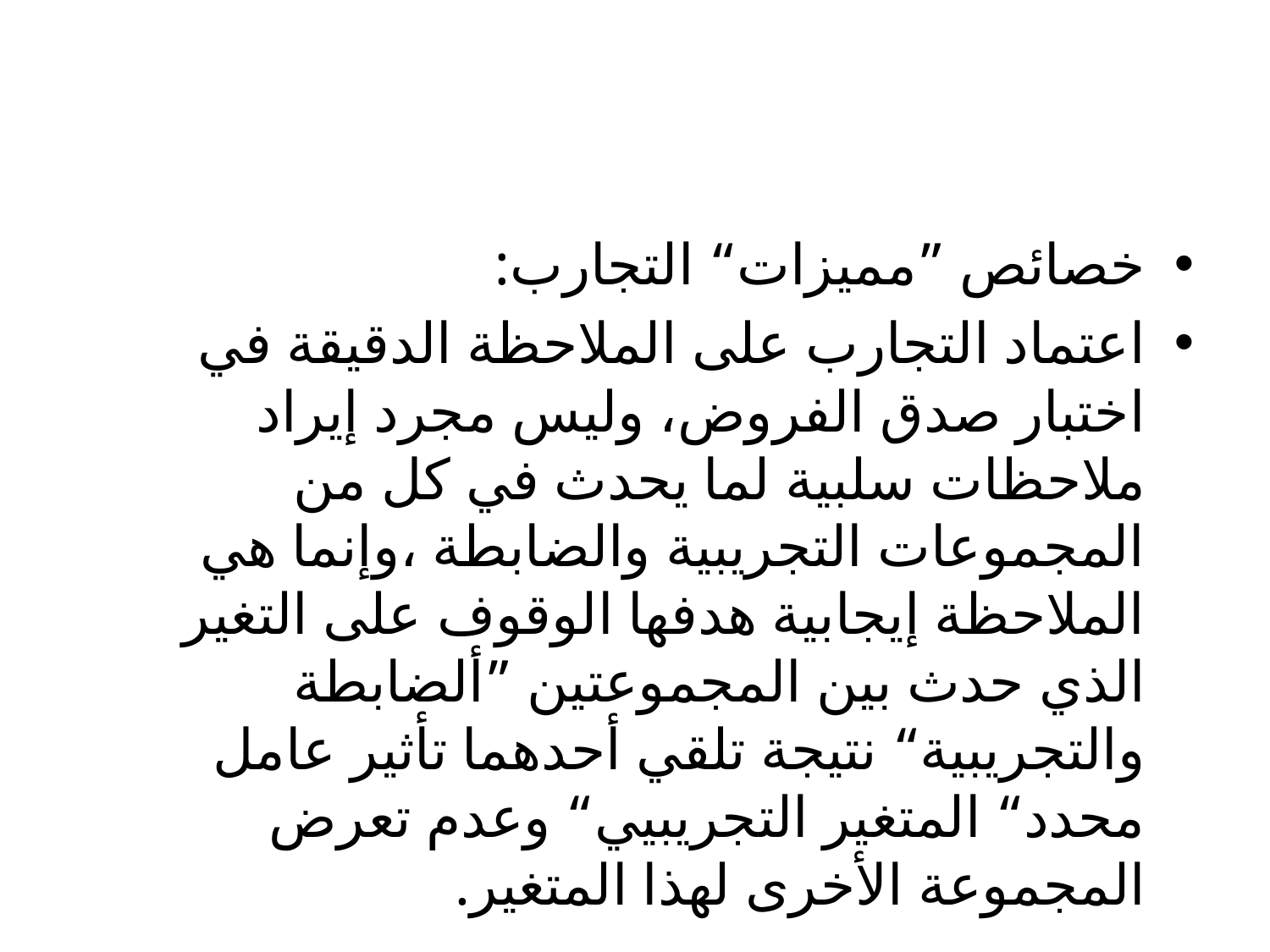

#
خصائص ”مميزات“ التجارب:
اعتماد التجارب على الملاحظة الدقيقة في اختبار صدق الفروض، وليس مجرد إيراد ملاحظات سلبية لما يحدث في كل من المجموعات التجريبية والضابطة ،وإنما هي الملاحظة إيجابية هدفها الوقوف على التغير الذي حدث بين المجموعتين ”ألضابطة والتجريبية“ نتيجة تلقي أحدهما تأثير عامل محدد“ المتغير التجريبيي“ وعدم تعرض المجموعة الأخرى لهذا المتغير.